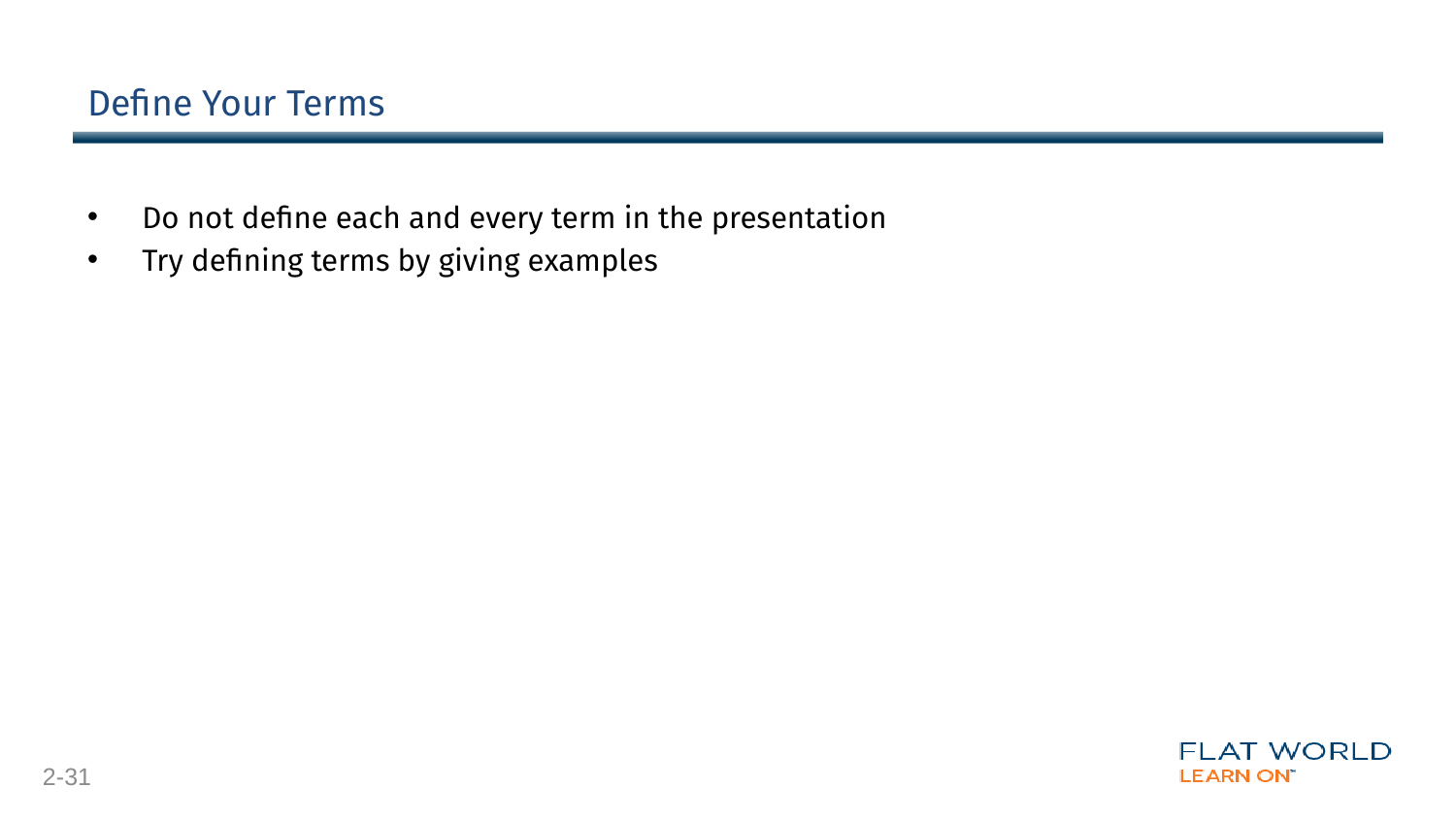

# Define Your Terms
Do not define each and every term in the presentation
Try defining terms by giving examples

2-31